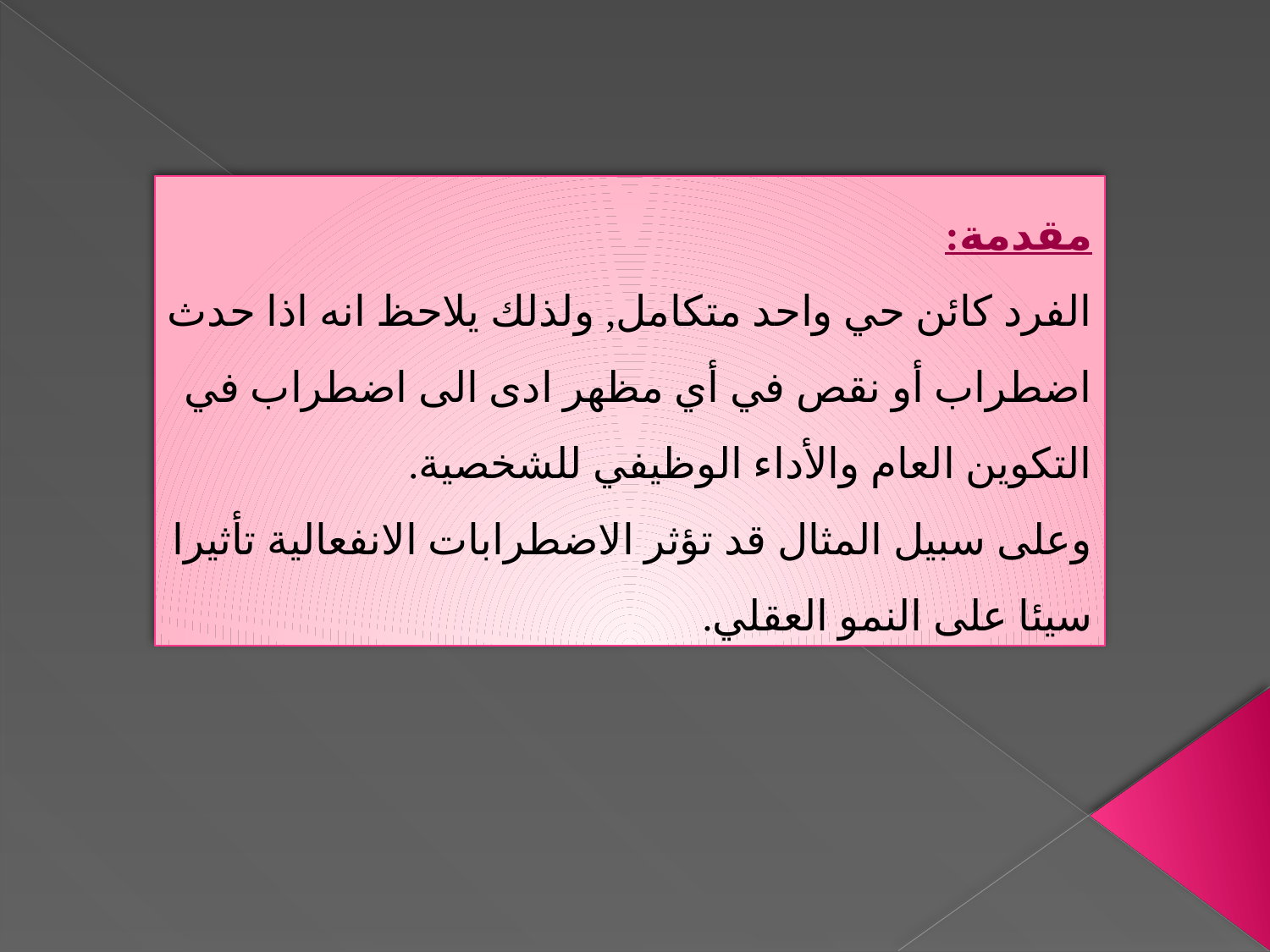

مقدمة:
الفرد كائن حي واحد متكامل, ولذلك يلاحظ انه اذا حدث اضطراب أو نقص في أي مظهر ادى الى اضطراب في التكوين العام والأداء الوظيفي للشخصية.
وعلى سبيل المثال قد تؤثر الاضطرابات الانفعالية تأثيرا سيئا على النمو العقلي.